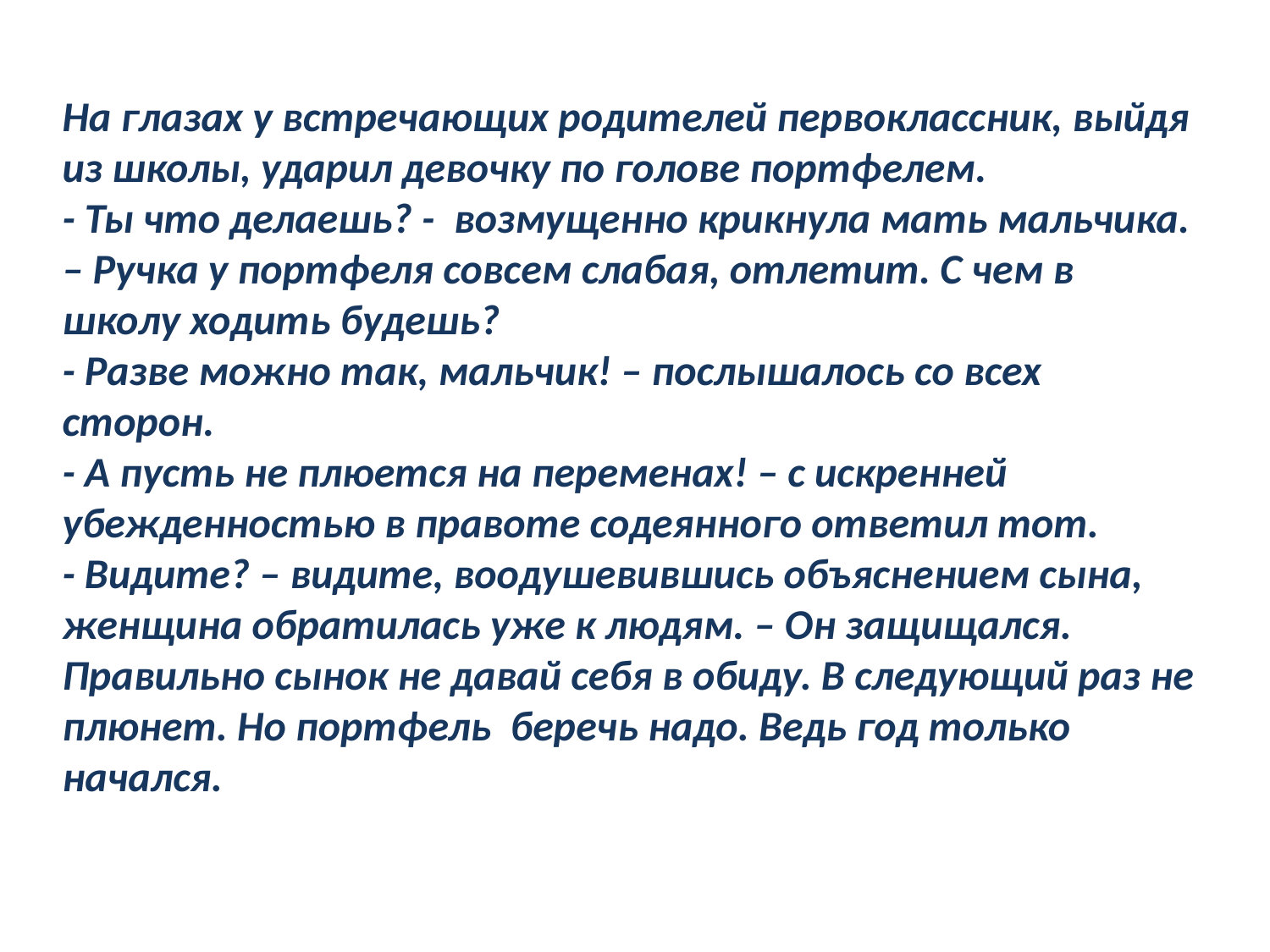

На глазах у встречающих родителей первоклассник, выйдя из школы, ударил девочку по голове портфелем.
- Ты что делаешь? -  возмущенно крикнула мать мальчика. – Ручка у портфеля совсем слабая, отлетит. С чем в школу ходить будешь?
- Разве можно так, мальчик! – послышалось со всех сторон.
- А пусть не плюется на переменах! – с искренней убежденностью в правоте содеянного ответил тот.
- Видите? – видите, воодушевившись объяснением сына, женщина обратилась уже к людям. – Он защищался. Правильно сынок не давай себя в обиду. В следующий раз не плюнет. Но портфель  беречь надо. Ведь год только начался.